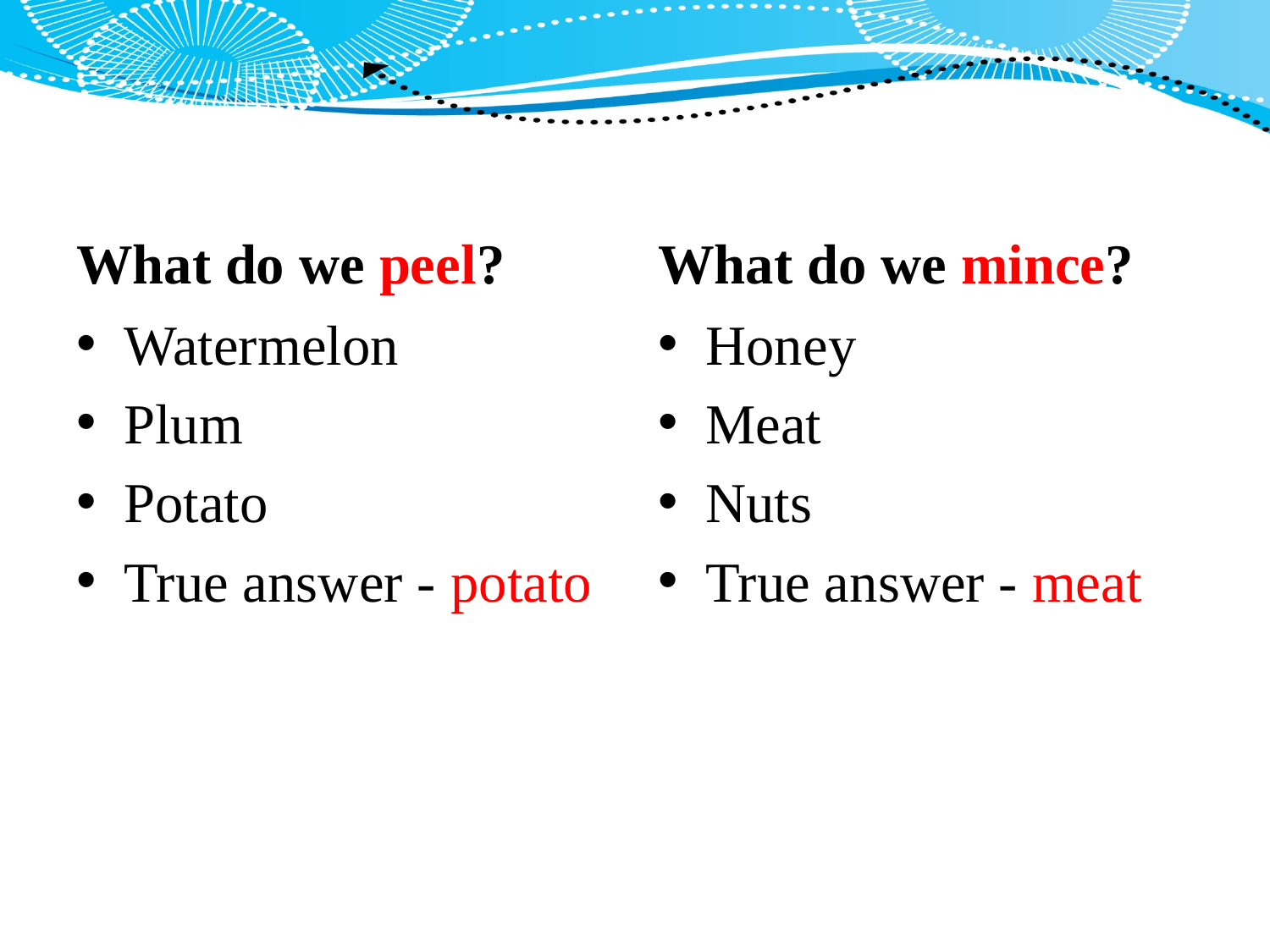

#
What do we peel?
What do we mince?
Watermelon
Plum
Potato
True answer - potato
Honey
Meat
Nuts
True answer - meat